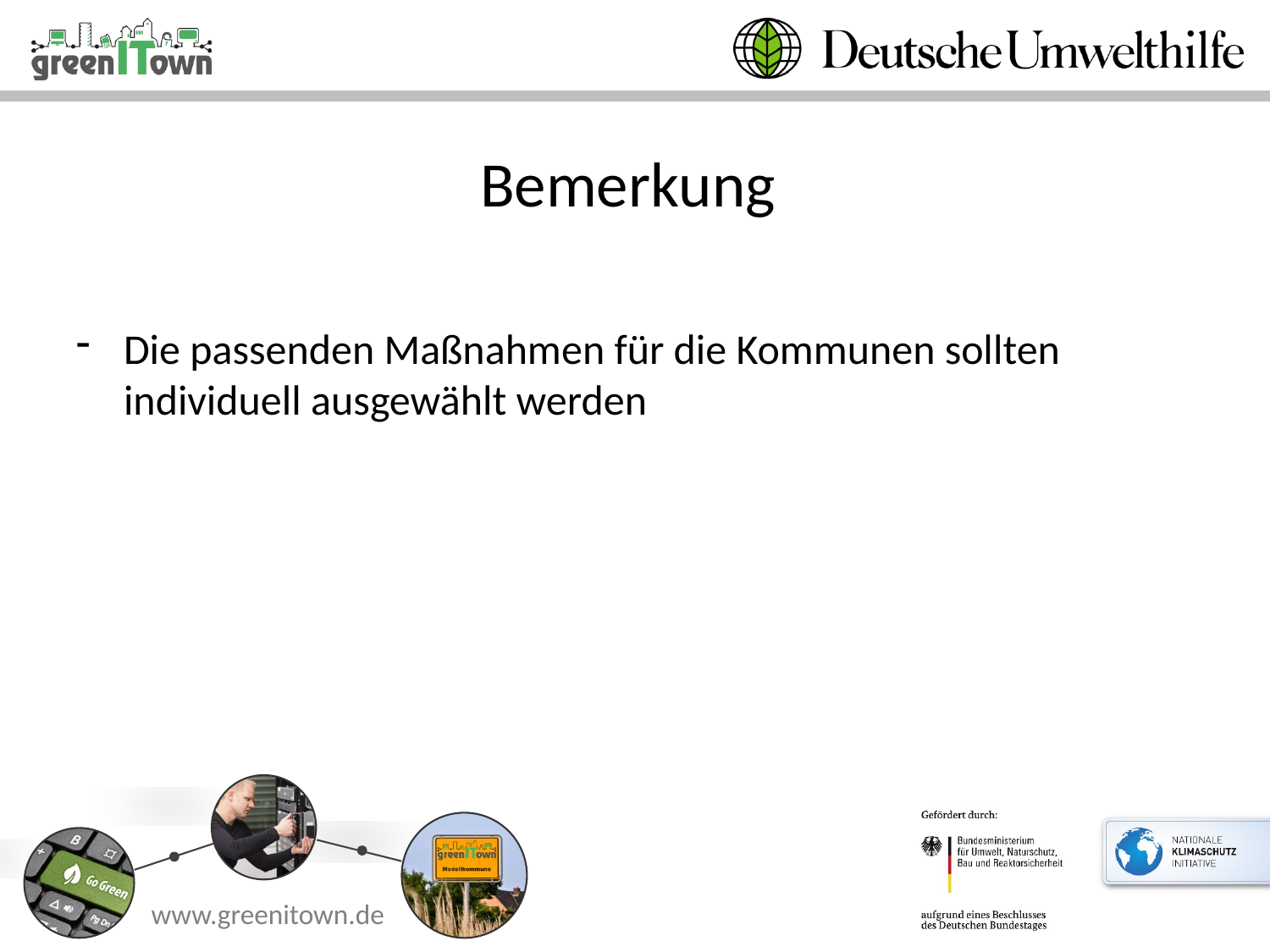

# Bemerkung
Die passenden Maßnahmen für die Kommunen sollten individuell ausgewählt werden